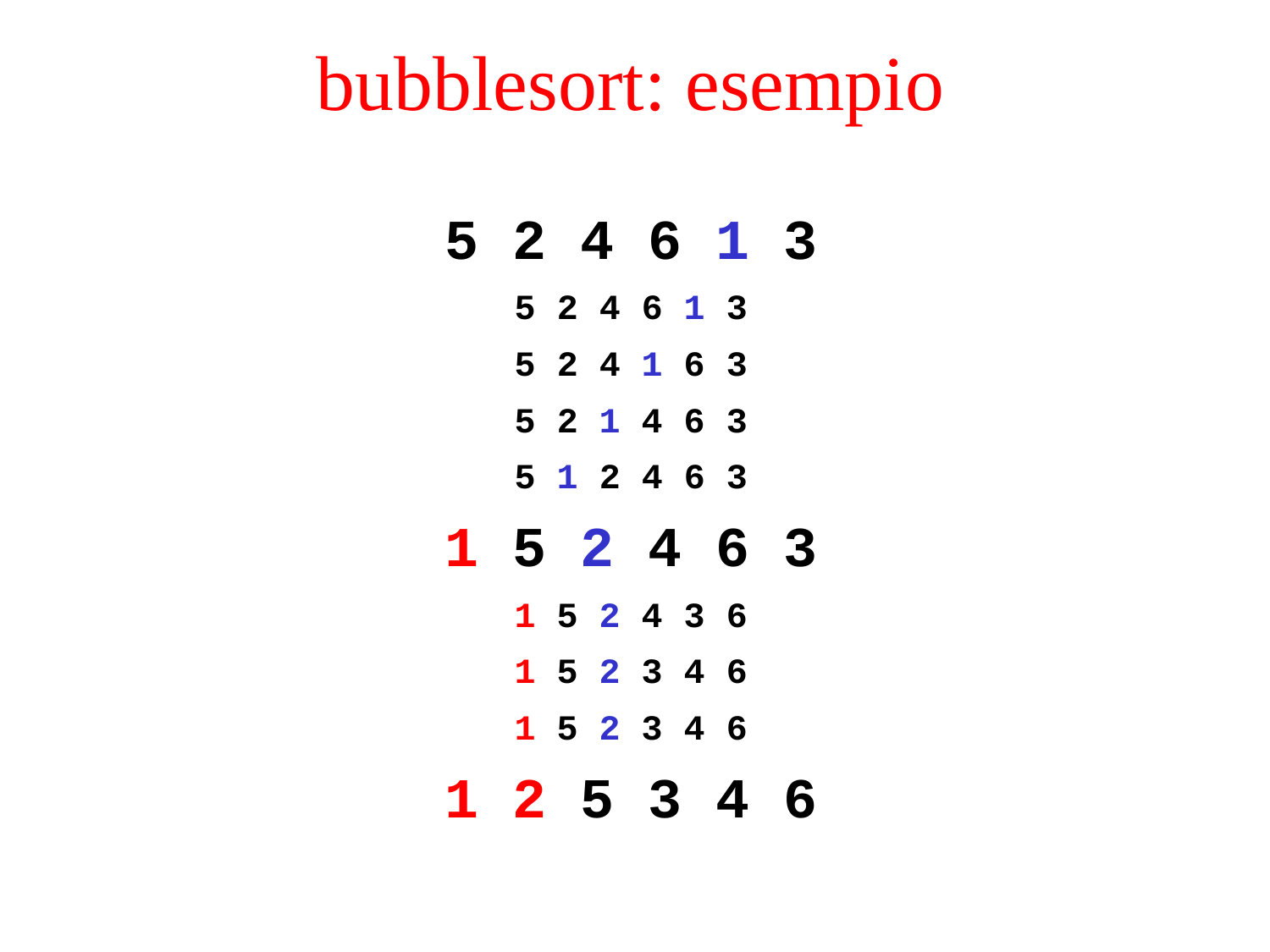

# bubblesort: esempio
5 2 4 6 1 3
5 2 4 6 1 3
5 2 4 1 6 3
5 2 1 4 6 3
5 1 2 4 6 3
1 5 2 4 6 3
1 5 2 4 3 6
1 5 2 3 4 6
1 5 2 3 4 6
1 2 5 3 4 6